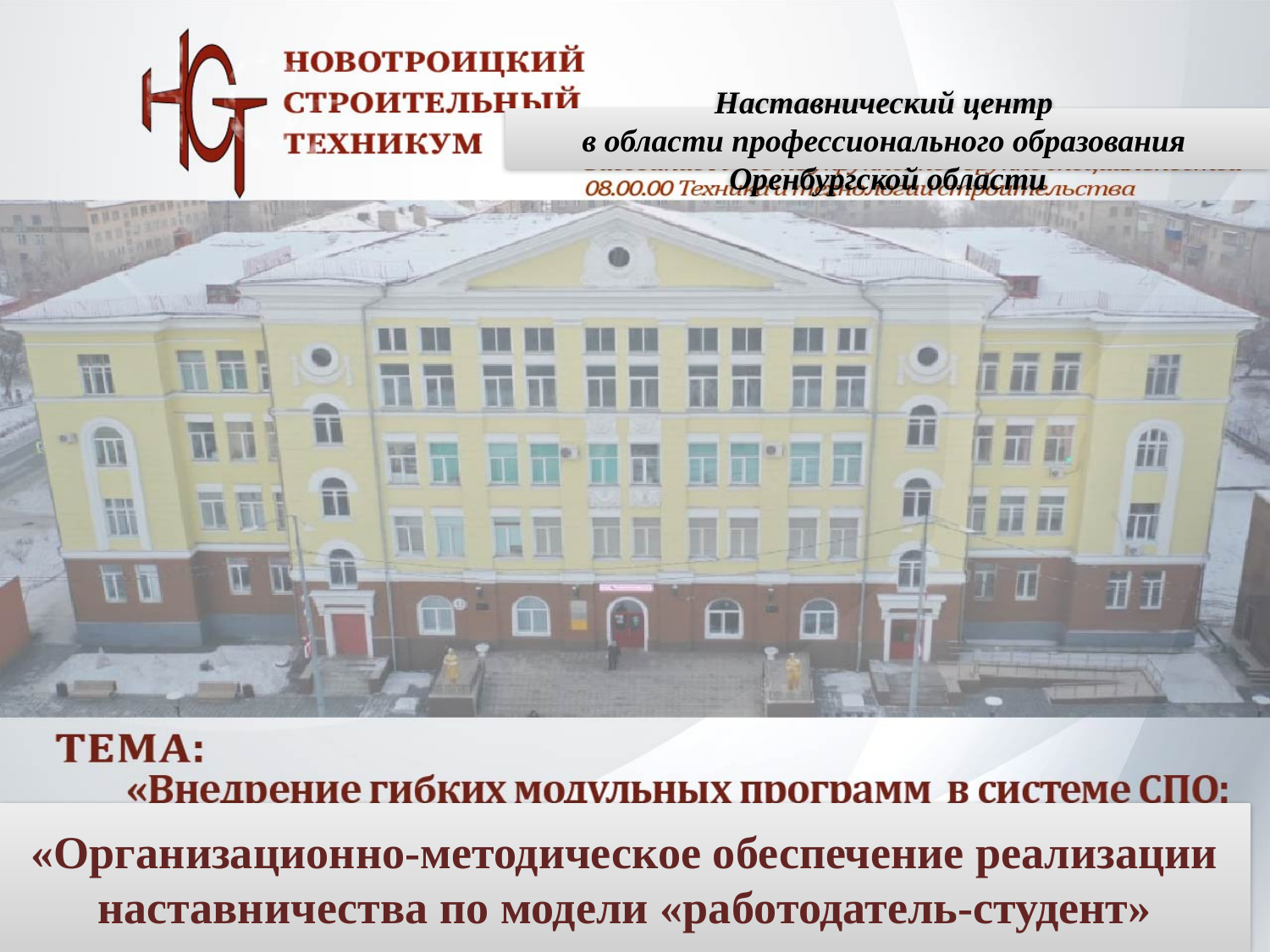

Наставнический центр
в области профессионального образования
Оренбургской области
«Организационно-методическое обеспечение реализации наставничества по модели «работодатель-студент»